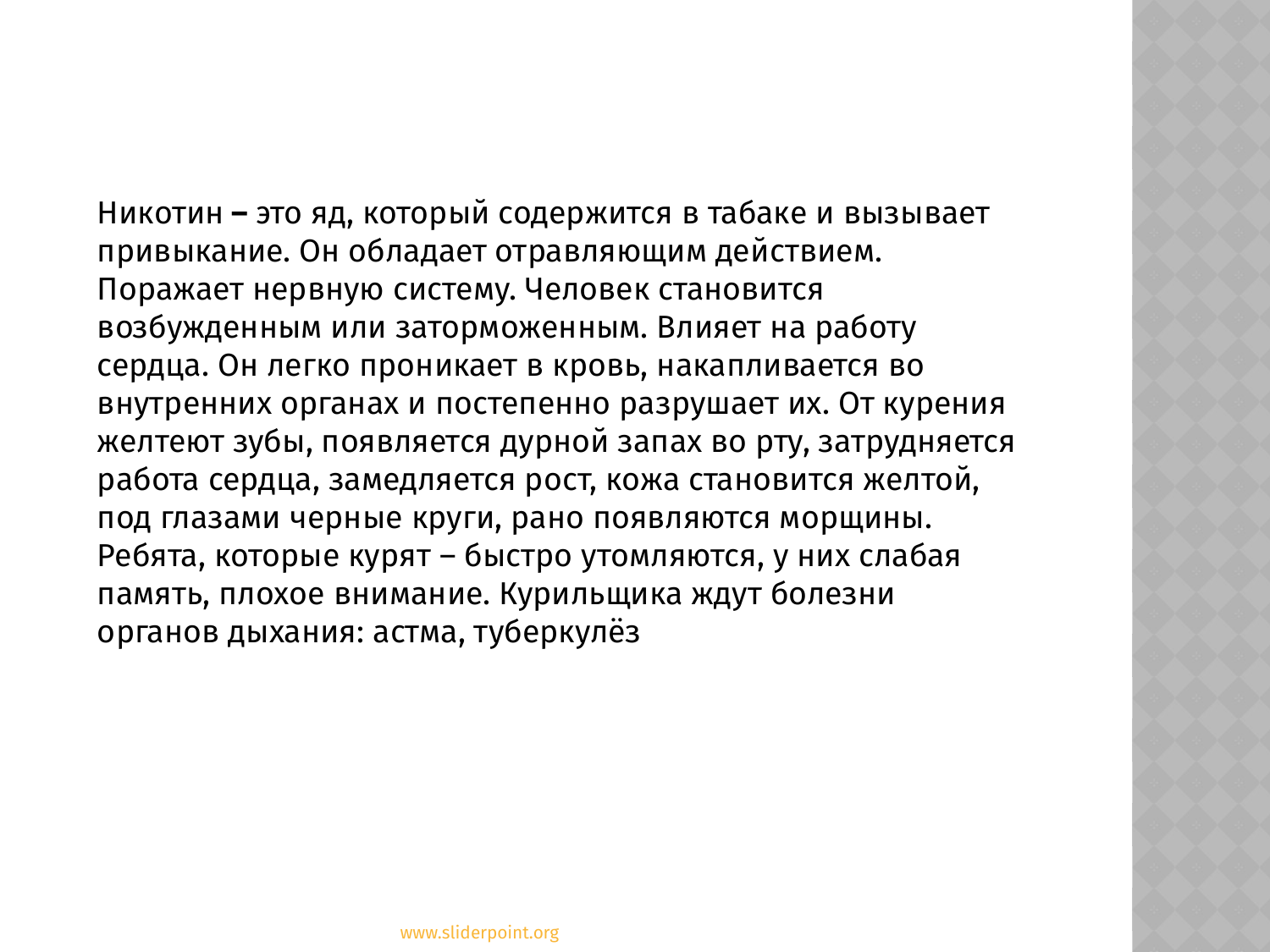

Никотин – это яд, который содержится в табаке и вызывает привыкание. Он обладает отравляющим действием. Поражает нервную систему. Человек становится возбужденным или заторможенным. Влияет на работу сердца. Он легко проникает в кровь, накапливается во внутренних органах и постепенно разрушает их. От курения желтеют зубы, появляется дурной запах во рту, затрудняется работа сердца, замедляется рост, кожа становится желтой, под глазами черные круги, рано появляются морщины. Ребята, которые курят – быстро утомляются, у них слабая память, плохое внимание. Курильщика ждут болезни органов дыхания: астма, туберкулёз
www.sliderpoint.org